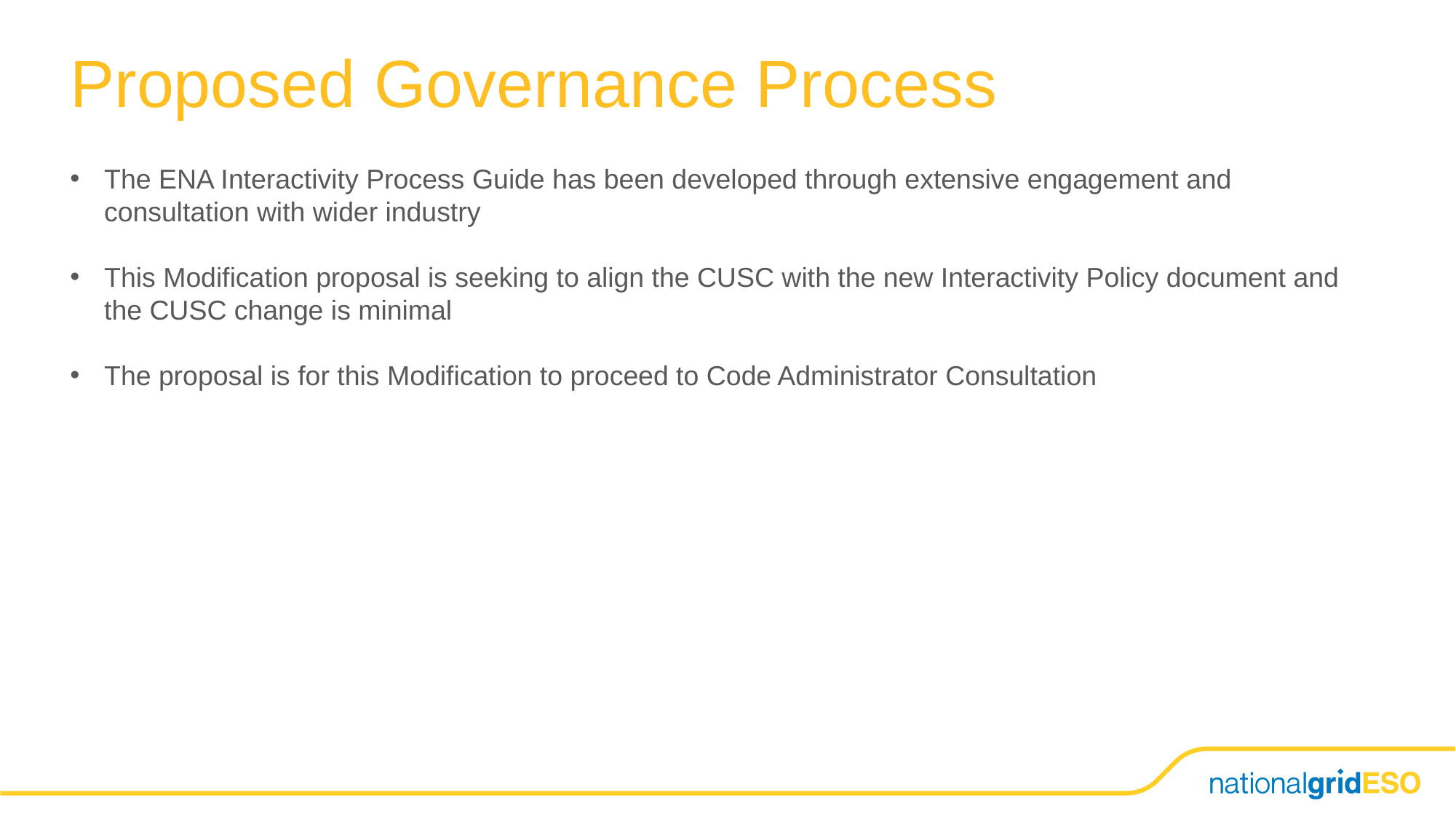

# Proposed Governance Process

The ENA Interactivity Process Guide has been developed through extensive engagement and consultation with wider industry

This Modification proposal is seeking to align the CUSC with the new Interactivity Policy document and the CUSC change is minimal

The proposal is for this Modification to proceed to Code Administrator Consultation